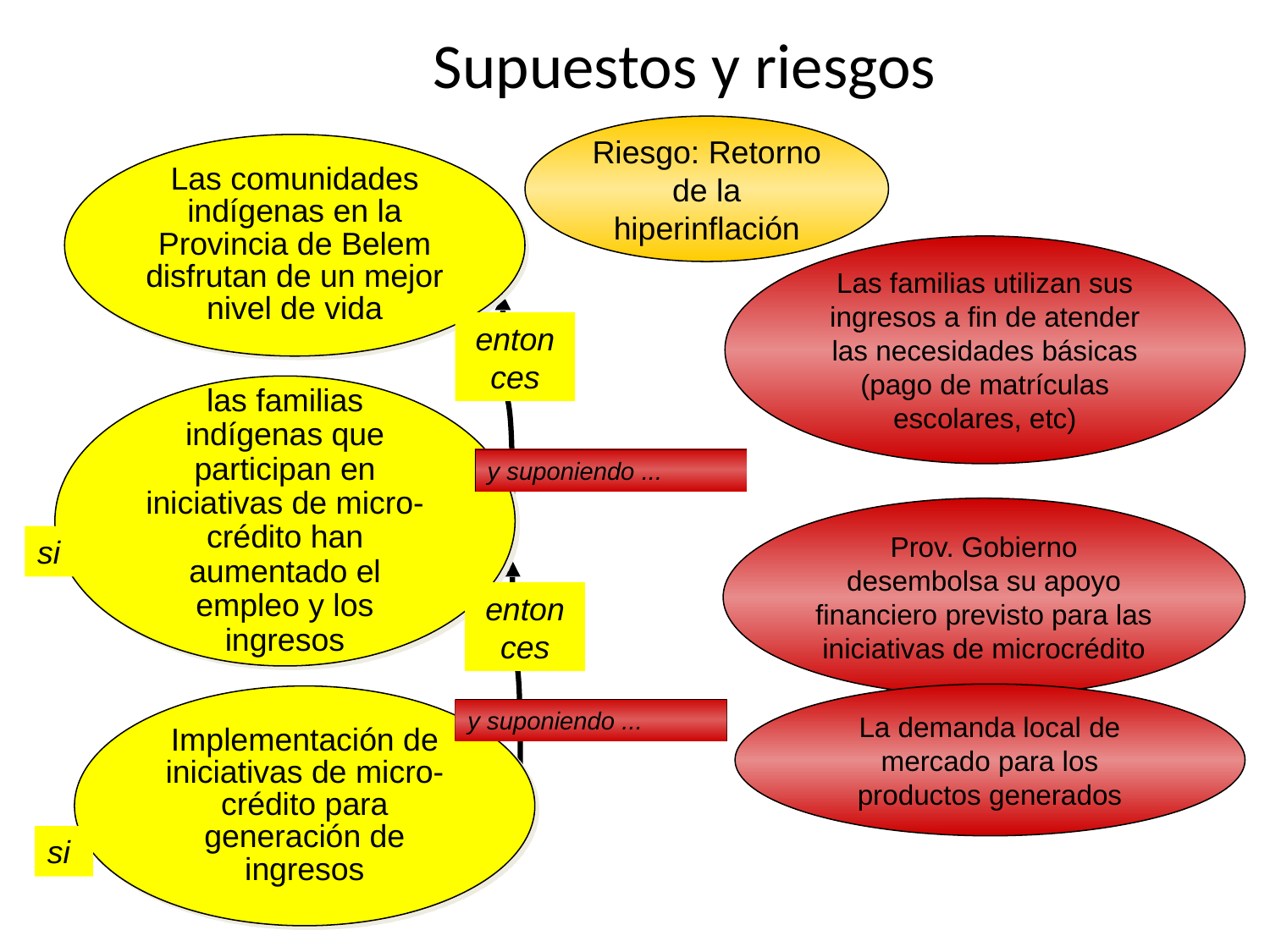

# Supuestos y riesgos
Riesgo: Retorno de la hiperinflación
Las comunidades indígenas en la Provincia de Belem disfrutan de un mejor nivel de vida
Las familias utilizan sus ingresos a fin de atender las necesidades básicas (pago de matrículas escolares, etc)
entonces
las familias indígenas que participan en iniciativas de micro-crédito han aumentado el empleo y los ingresos
y suponiendo ...
Prov. Gobierno desembolsa su apoyo financiero previsto para las iniciativas de microcrédito
si
entonces
La demanda local de mercado para los productos generados
Implementación de iniciativas de micro-crédito para generación de ingresos
y suponiendo ...
si